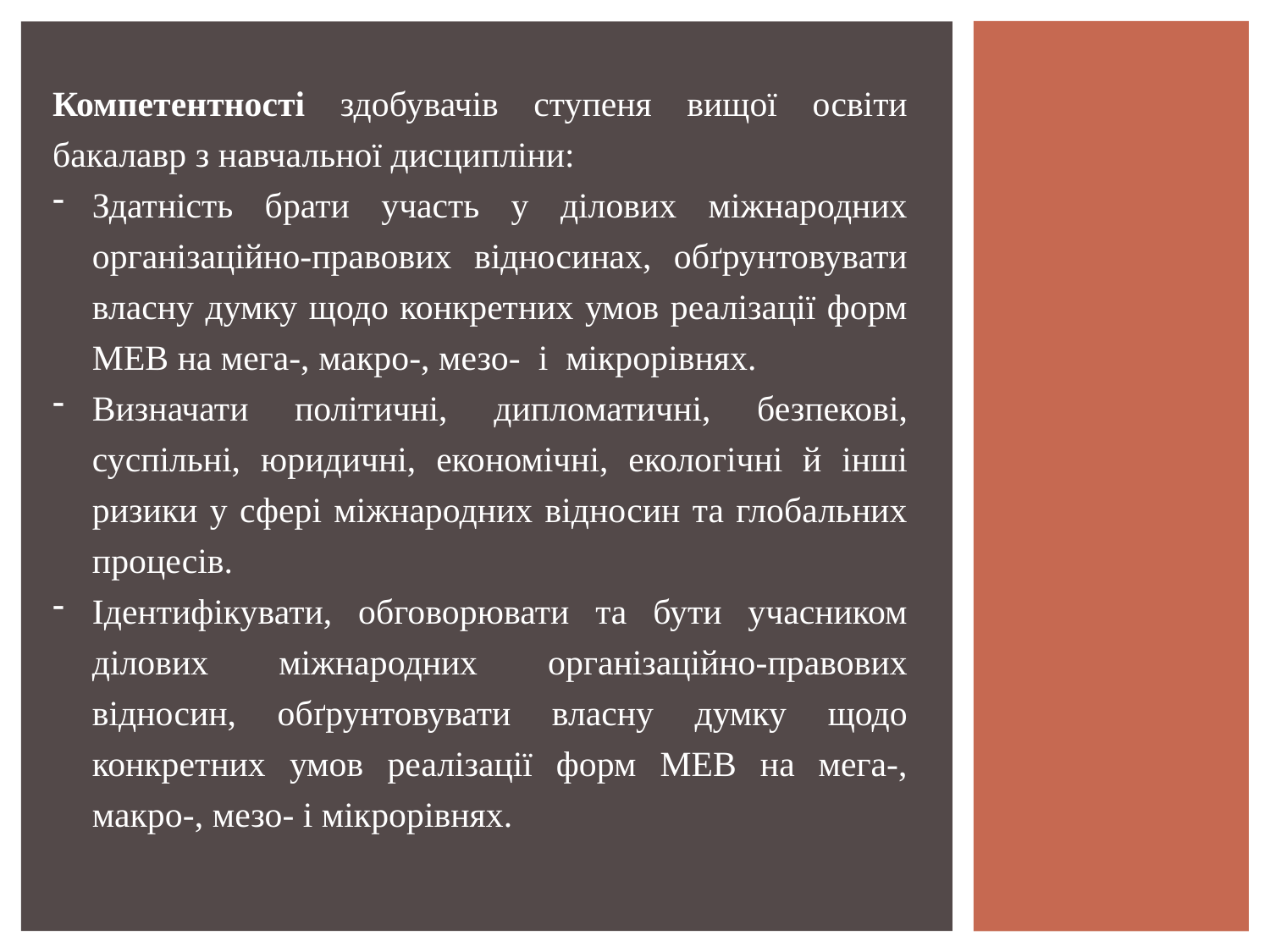

Компетентності здобувачів ступеня вищої освіти бакалавр з навчальної дисципліни:
Здатність брати участь у ділових міжнародних організаційно-правових відносинах, обґрунтовувати власну думку щодо конкретних умов реалізації форм МЕВ на мега-, макро-, мезо-  і  мікрорівнях.
Визначати політичні, дипломатичні, безпекові, суспільні, юридичні, економічні, екологічні й інші ризики у сфері міжнародних відносин та глобальних процесів.
Ідентифікувати, обговорювати та бути учасником ділових міжнародних організаційно-правових відносин, обґрунтовувати власну думку щодо конкретних умов реалізації форм МЕВ на мега-, макро-, мезо- і мікрорівнях.